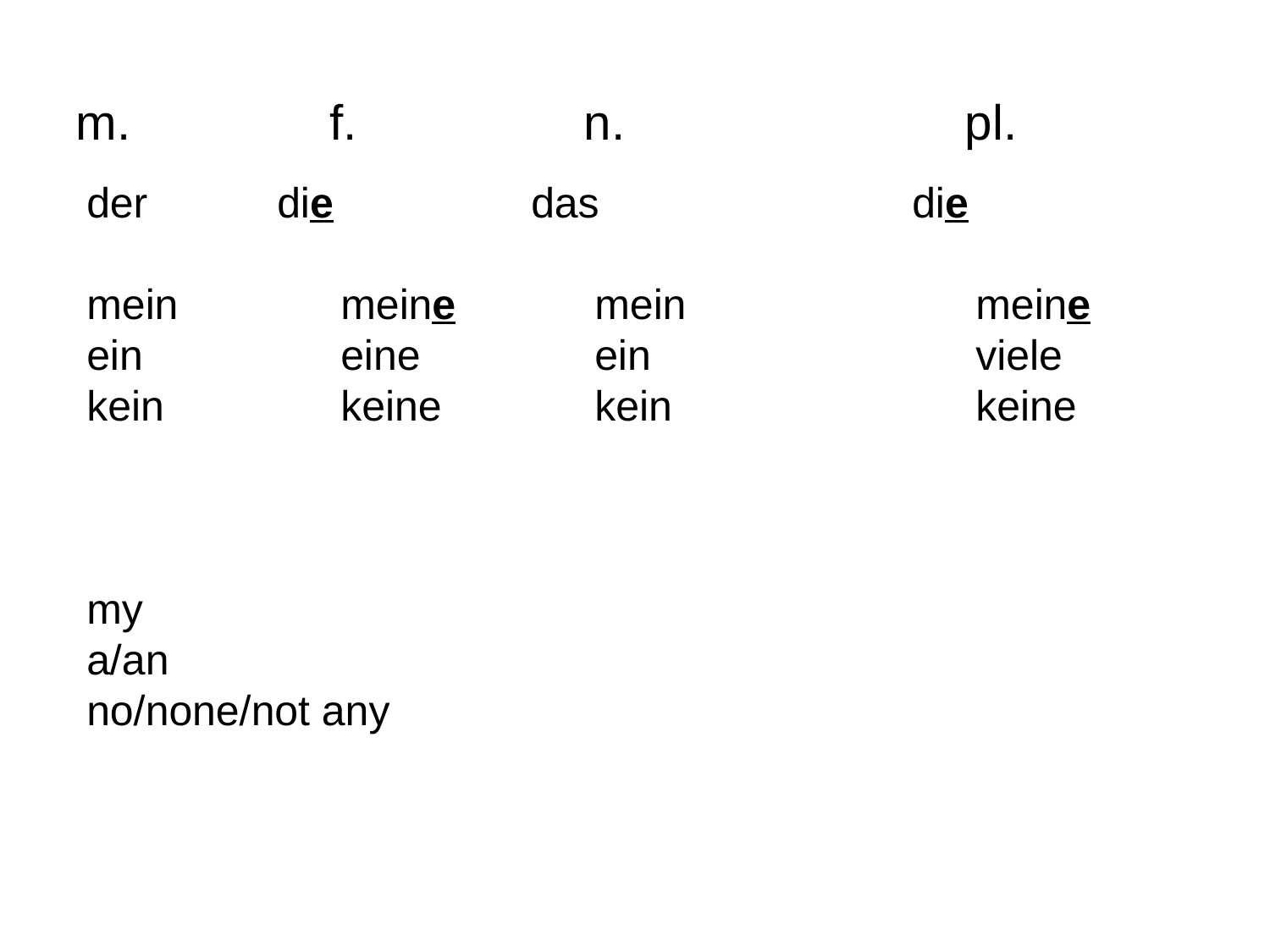

m.		f.		n.			pl.
der		die		das			die

mein		meine		mein			meine
ein		eine		ein			viele
kein		keine		kein			keine

my
a/an
no/none/not any